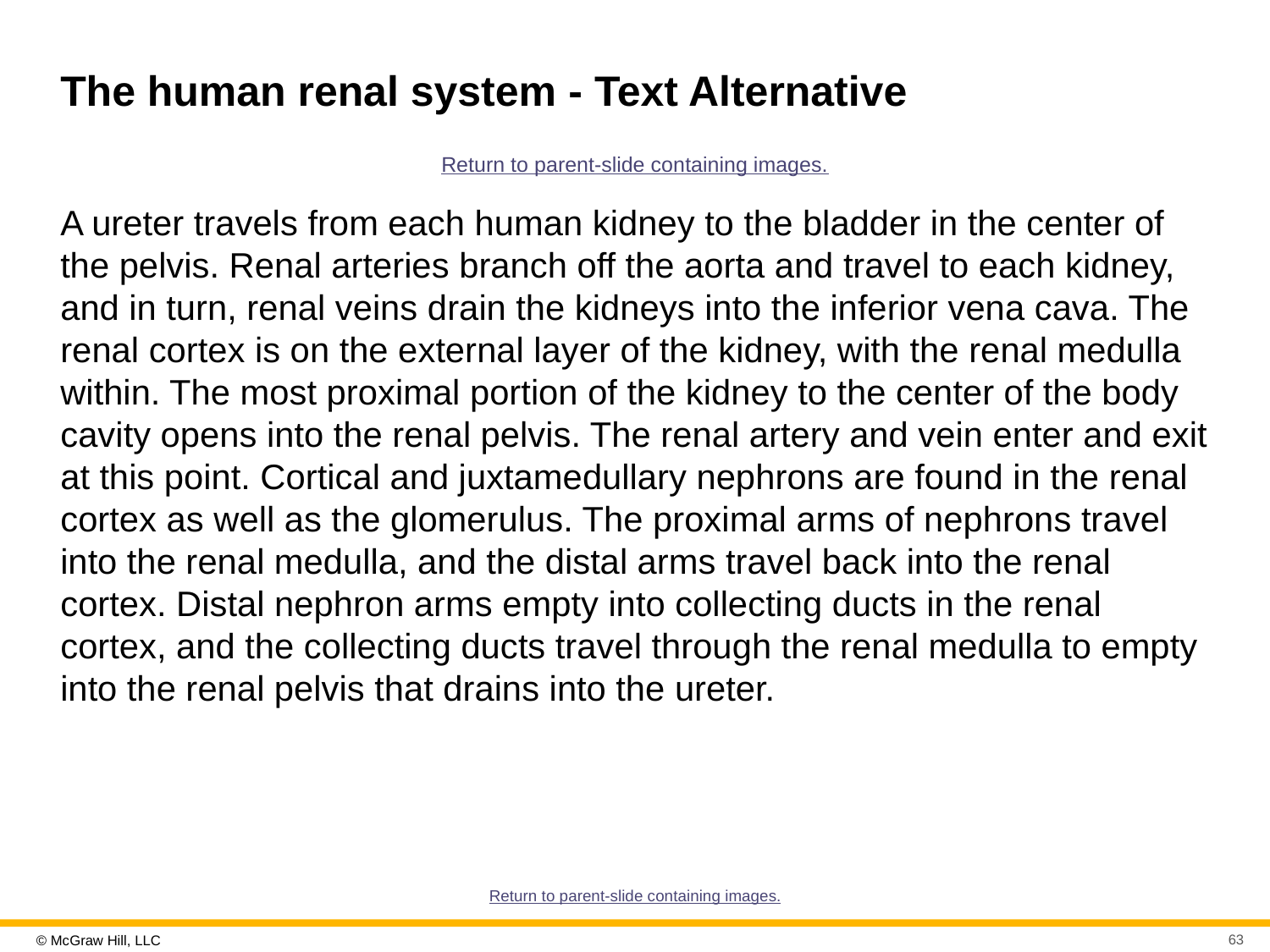

# The human renal system - Text Alternative
Return to parent-slide containing images.
A ureter travels from each human kidney to the bladder in the center of the pelvis. Renal arteries branch off the aorta and travel to each kidney, and in turn, renal veins drain the kidneys into the inferior vena cava. The renal cortex is on the external layer of the kidney, with the renal medulla within. The most proximal portion of the kidney to the center of the body cavity opens into the renal pelvis. The renal artery and vein enter and exit at this point. Cortical and juxtamedullary nephrons are found in the renal cortex as well as the glomerulus. The proximal arms of nephrons travel into the renal medulla, and the distal arms travel back into the renal cortex. Distal nephron arms empty into collecting ducts in the renal cortex, and the collecting ducts travel through the renal medulla to empty into the renal pelvis that drains into the ureter.
Return to parent-slide containing images.
63